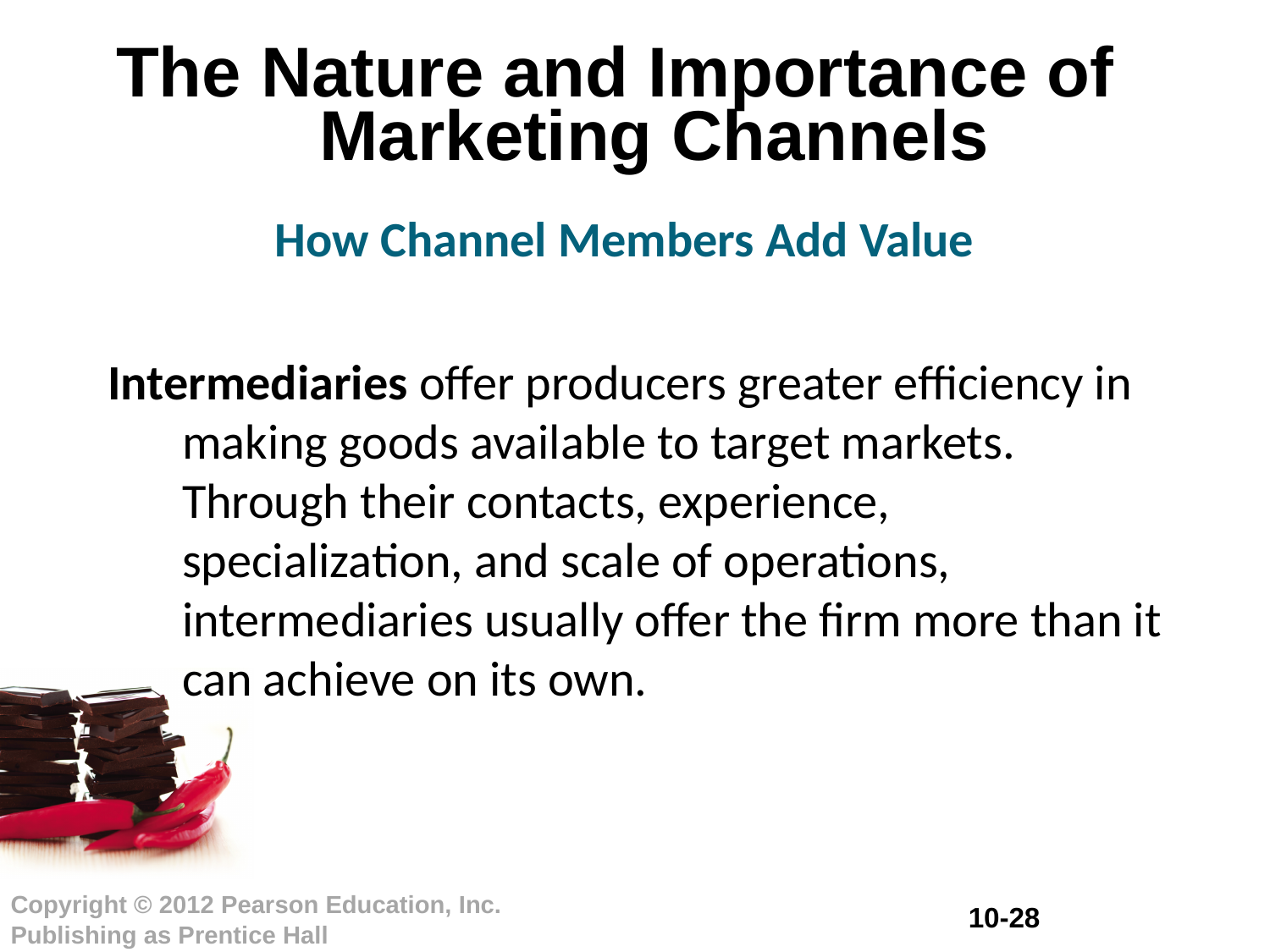

# The Nature and Importance of     Marketing Channels
How Channel Members Add Value

Intermediaries offer producers greater efficiency in making goods available to target markets. Through their contacts, experience, specialization, and scale of operations, intermediaries usually offer the firm more than it can achieve on its own.